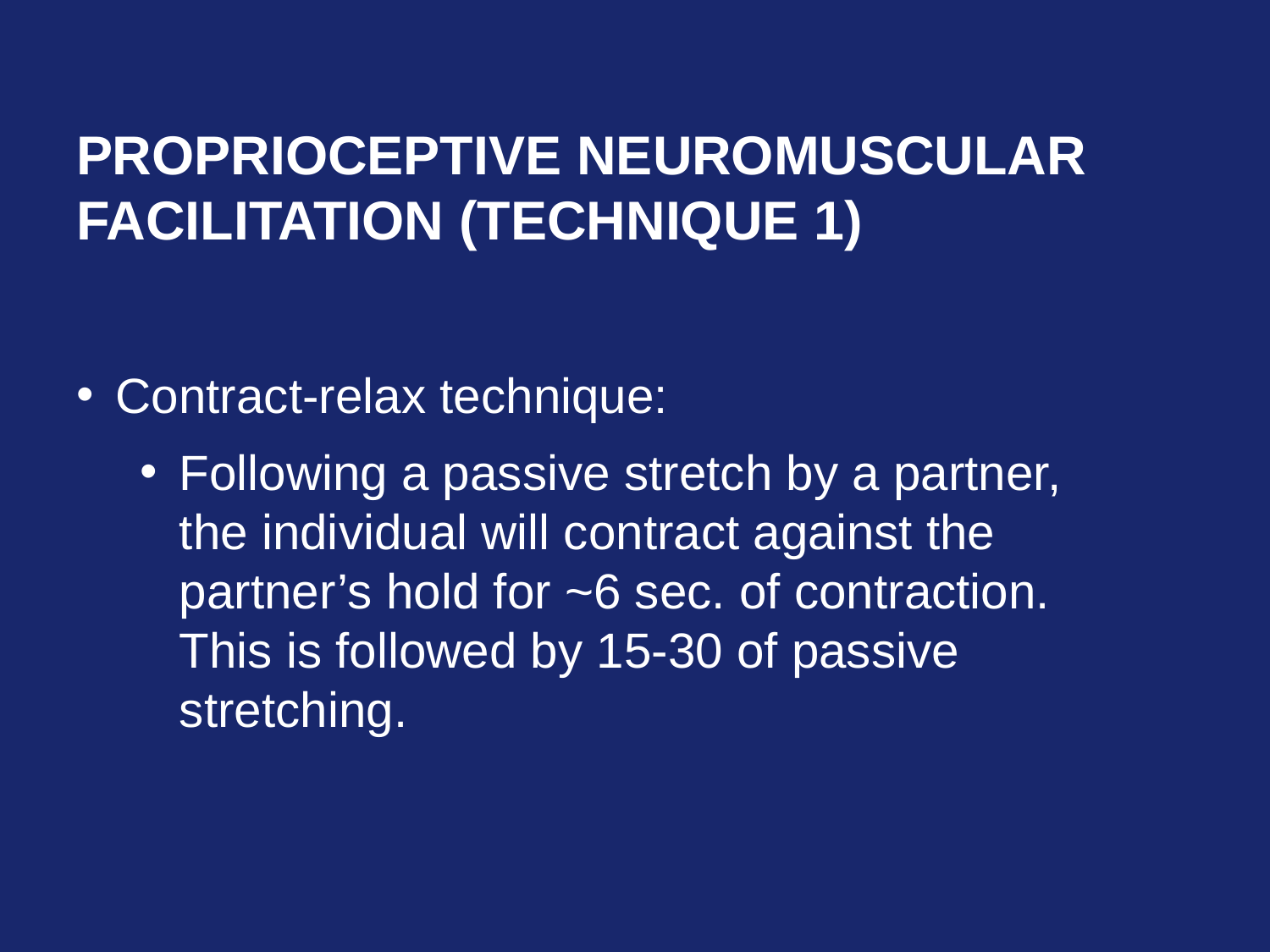

# Proprioceptive Neuromuscular Facilitation (Technique 1)
Contract-relax technique:
Following a passive stretch by a partner, the individual will contract against the partner’s hold for ~6 sec. of contraction. This is followed by 15-30 of passive stretching.